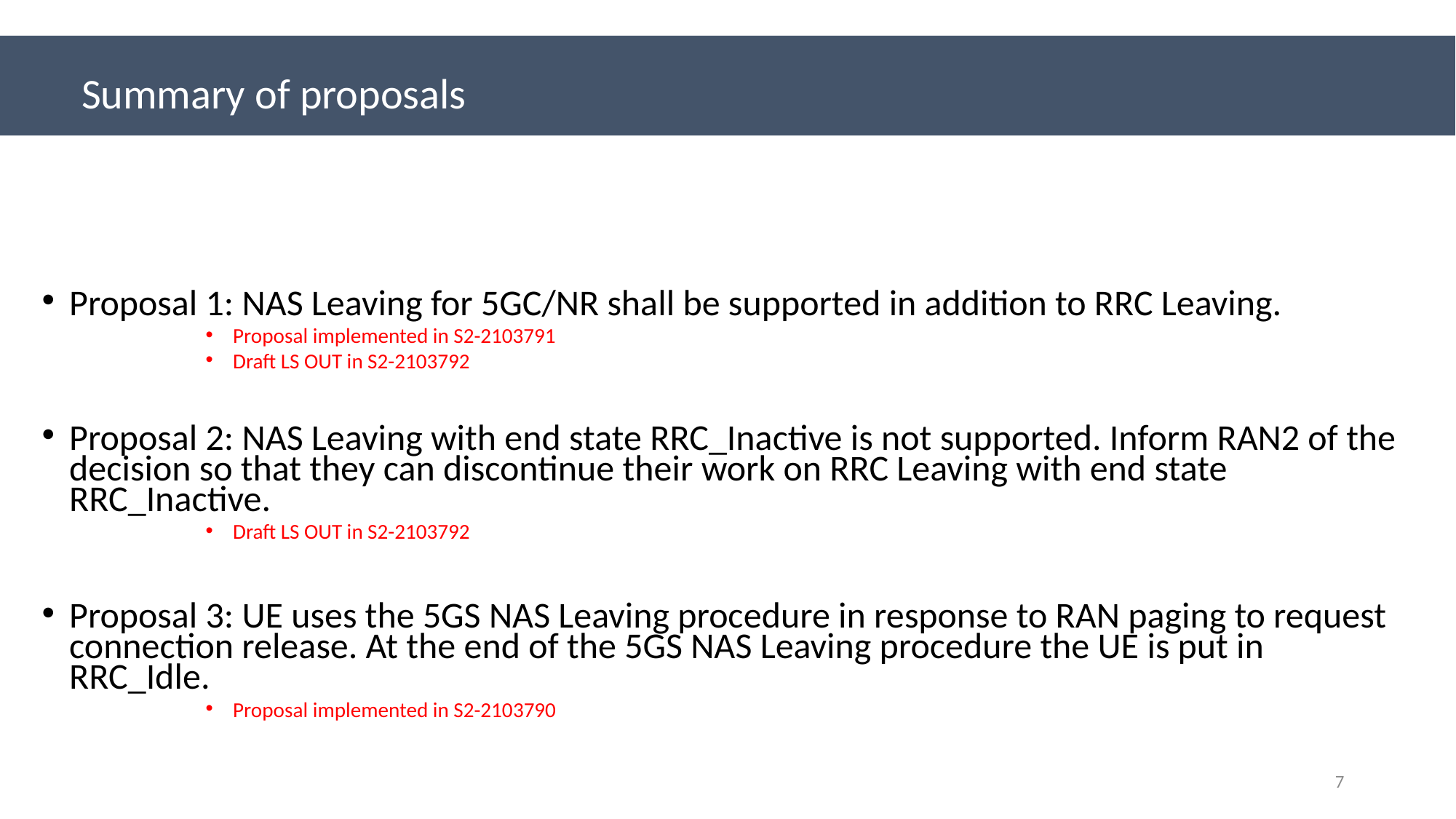

# Summary of proposals

Proposal 1: NAS Leaving for 5GC/NR shall be supported in addition to RRC Leaving.
Proposal implemented in S2-2103791
Draft LS OUT in S2-2103792

Proposal 2: NAS Leaving with end state RRC_Inactive is not supported. Inform RAN2 of the decision so that they can discontinue their work on RRC Leaving with end state RRC_Inactive.
Draft LS OUT in S2-2103792

Proposal 3: UE uses the 5GS NAS Leaving procedure in response to RAN paging to request connection release. At the end of the 5GS NAS Leaving procedure the UE is put in RRC_Idle.
Proposal implemented in S2-2103790

7